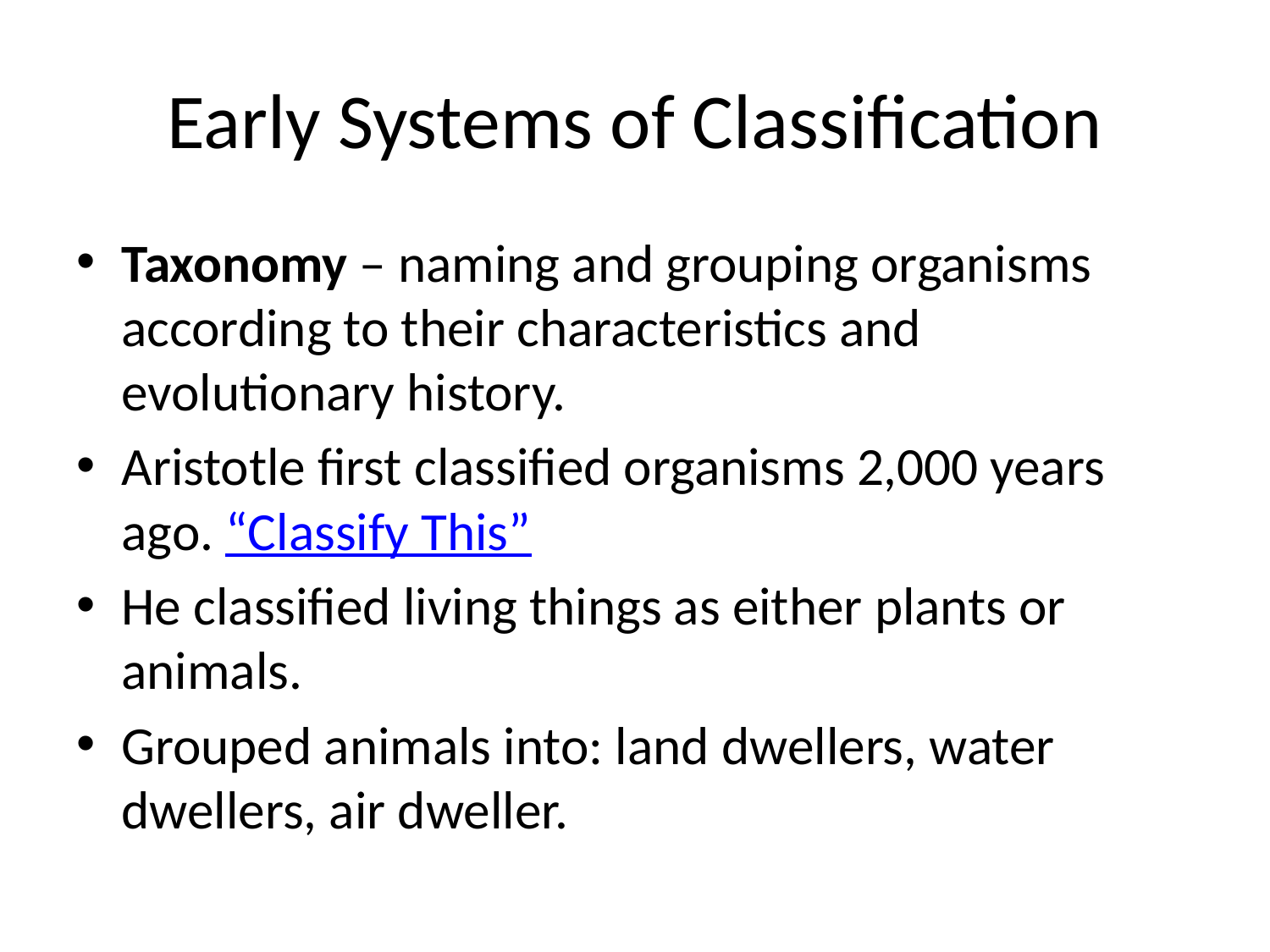

# Early Systems of Classification
Taxonomy – naming and grouping organisms according to their characteristics and evolutionary history.
Aristotle first classified organisms 2,000 years ago. “Classify This”
He classified living things as either plants or animals.
Grouped animals into: land dwellers, water dwellers, air dweller.